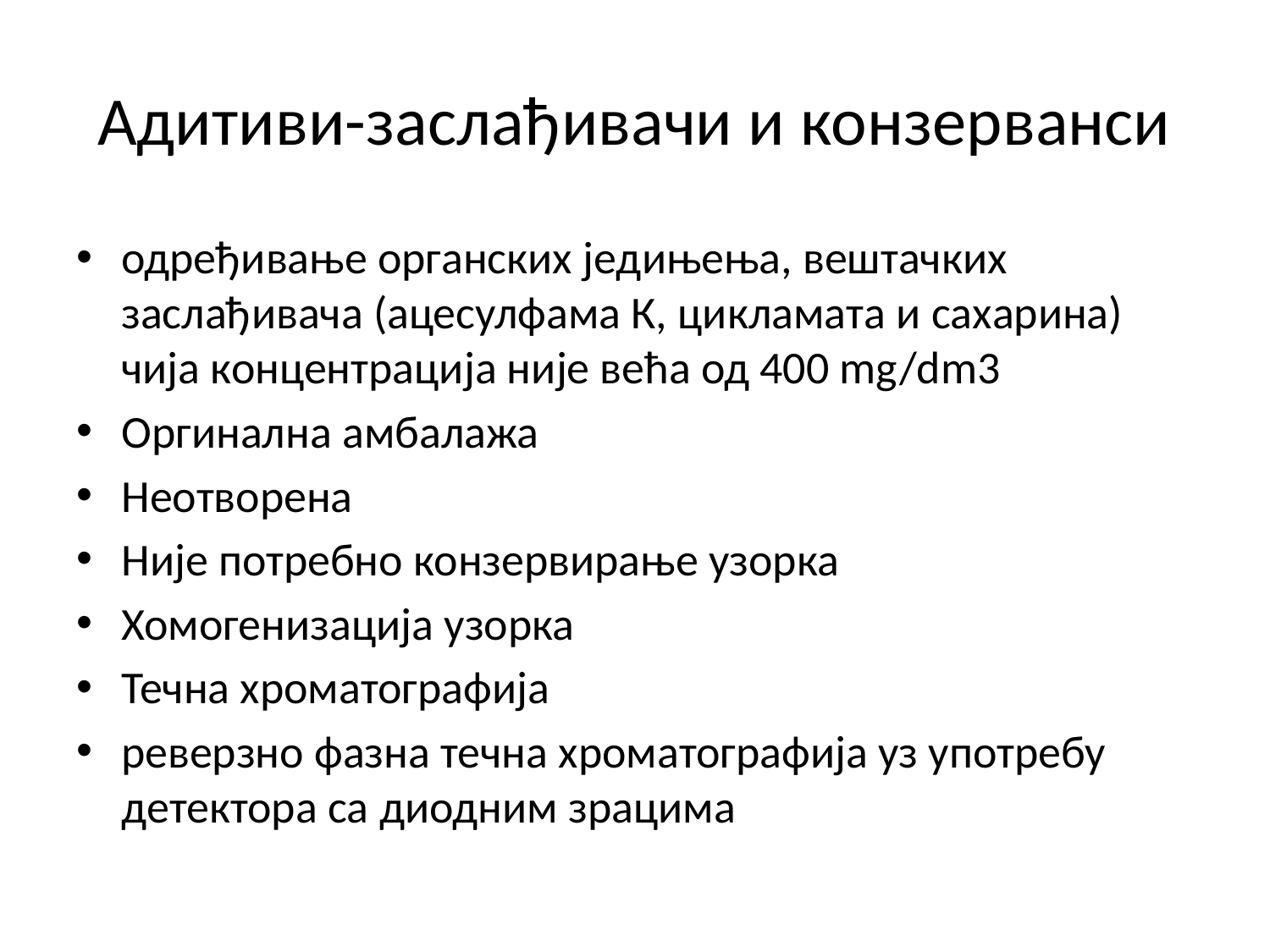

# Адитиви-заслађивачи и конзерванси
одређивање органских једињења, вештачких заслађивача (ацесулфама К, цикламата и сахарина) чија концентрација није већа од 400 mg/dm3
Оргинална амбалажа
Неотворена
Није потребно конзервирање узорка
Хомогенизација узорка
Течна хроматографија
реверзно фазна течна хроматографија уз употребу детектора са диодним зрацима